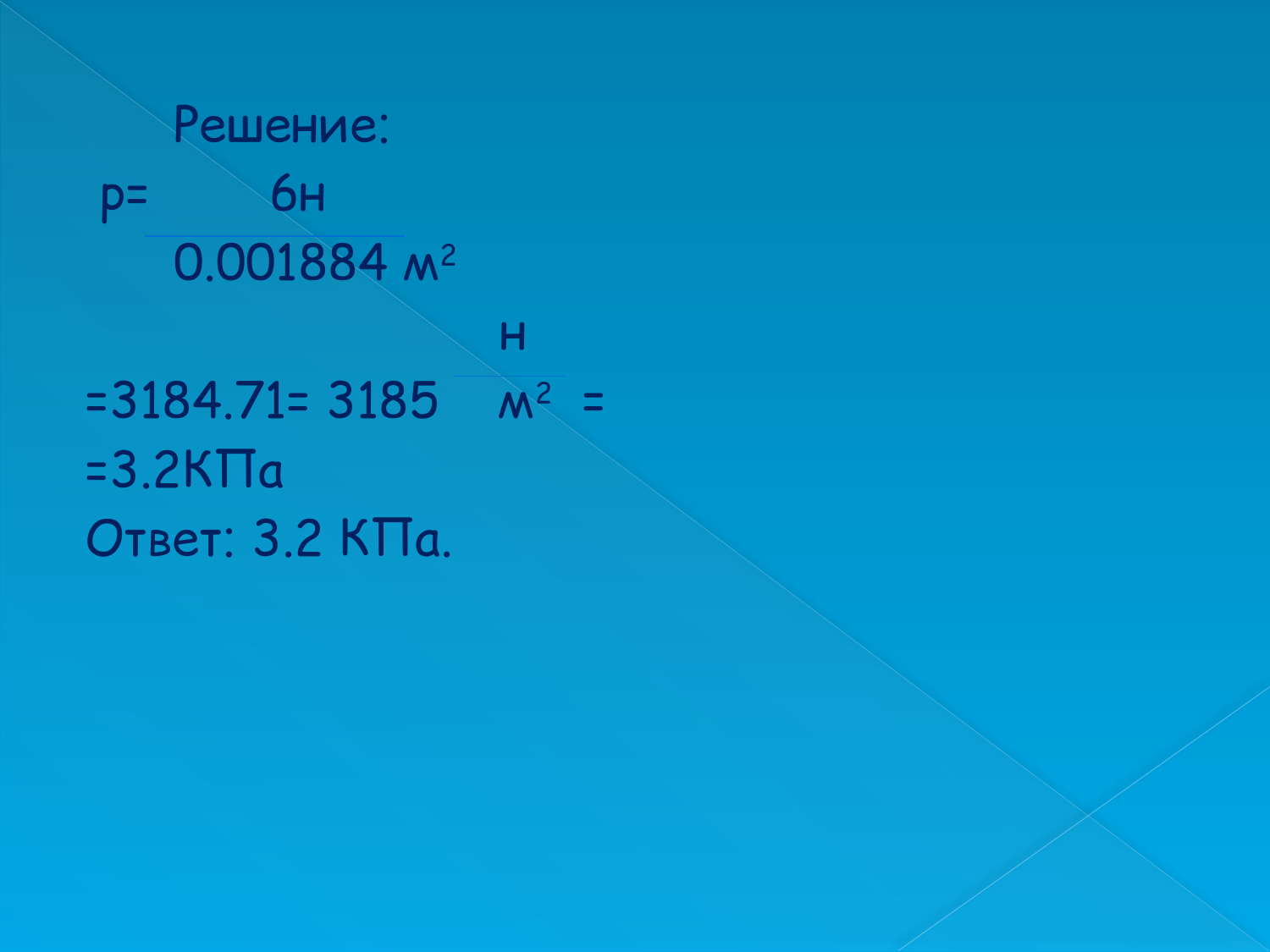

#

      Решение:
 p=        6н
      0.001884 м2
                            н
=3184.71= 3185    м2  =
=3.2КПа
Ответ: 3.2 КПа.